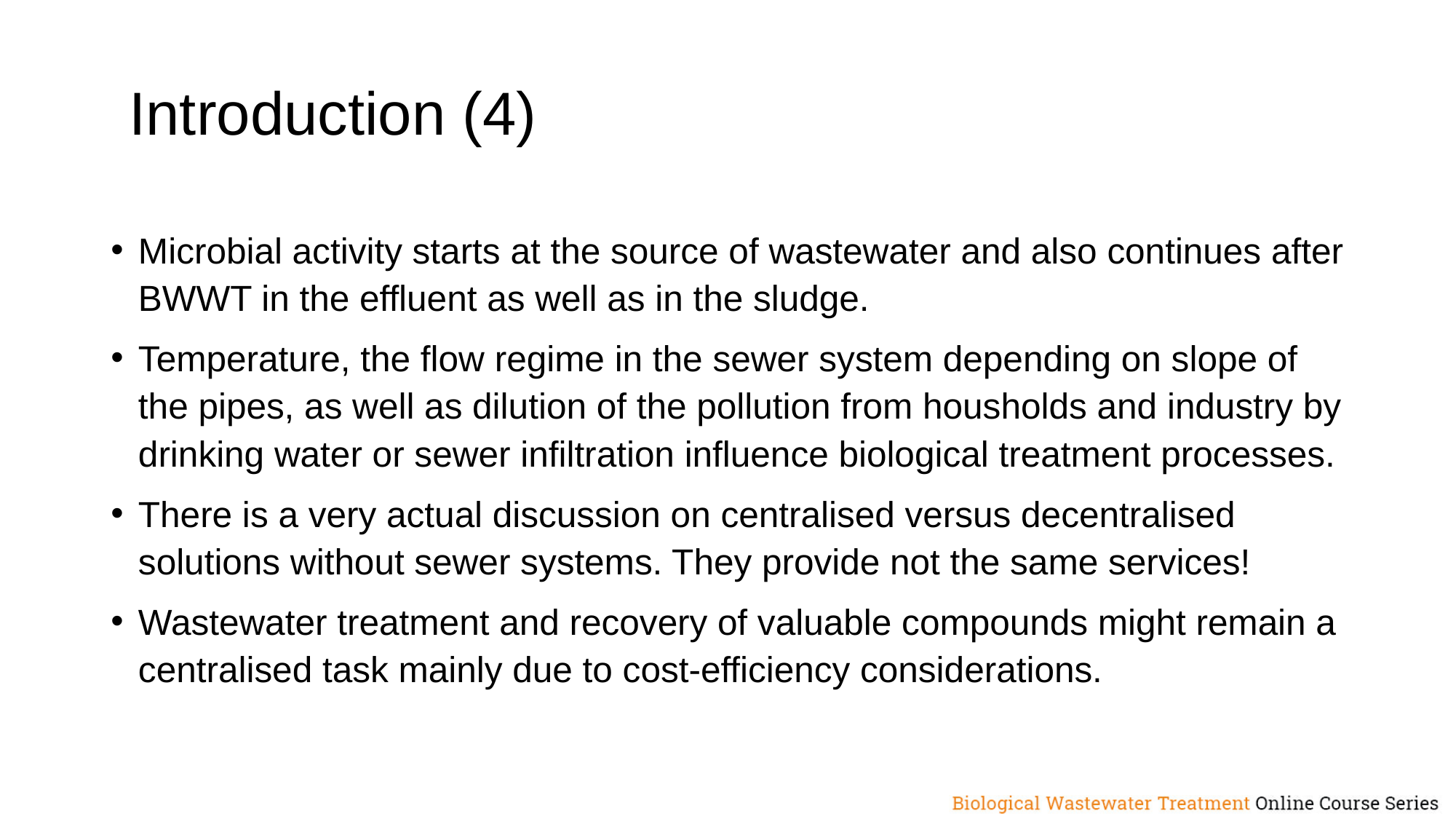

Introduction (4)
Microbial activity starts at the source of wastewater and also continues after BWWT in the effluent as well as in the sludge.
Temperature, the flow regime in the sewer system depending on slope of the pipes, as well as dilution of the pollution from housholds and industry by drinking water or sewer infiltration influence biological treatment processes.
There is a very actual discussion on centralised versus decentralised solutions without sewer systems. They provide not the same services!
Wastewater treatment and recovery of valuable compounds might remain a centralised task mainly due to cost-efficiency considerations.